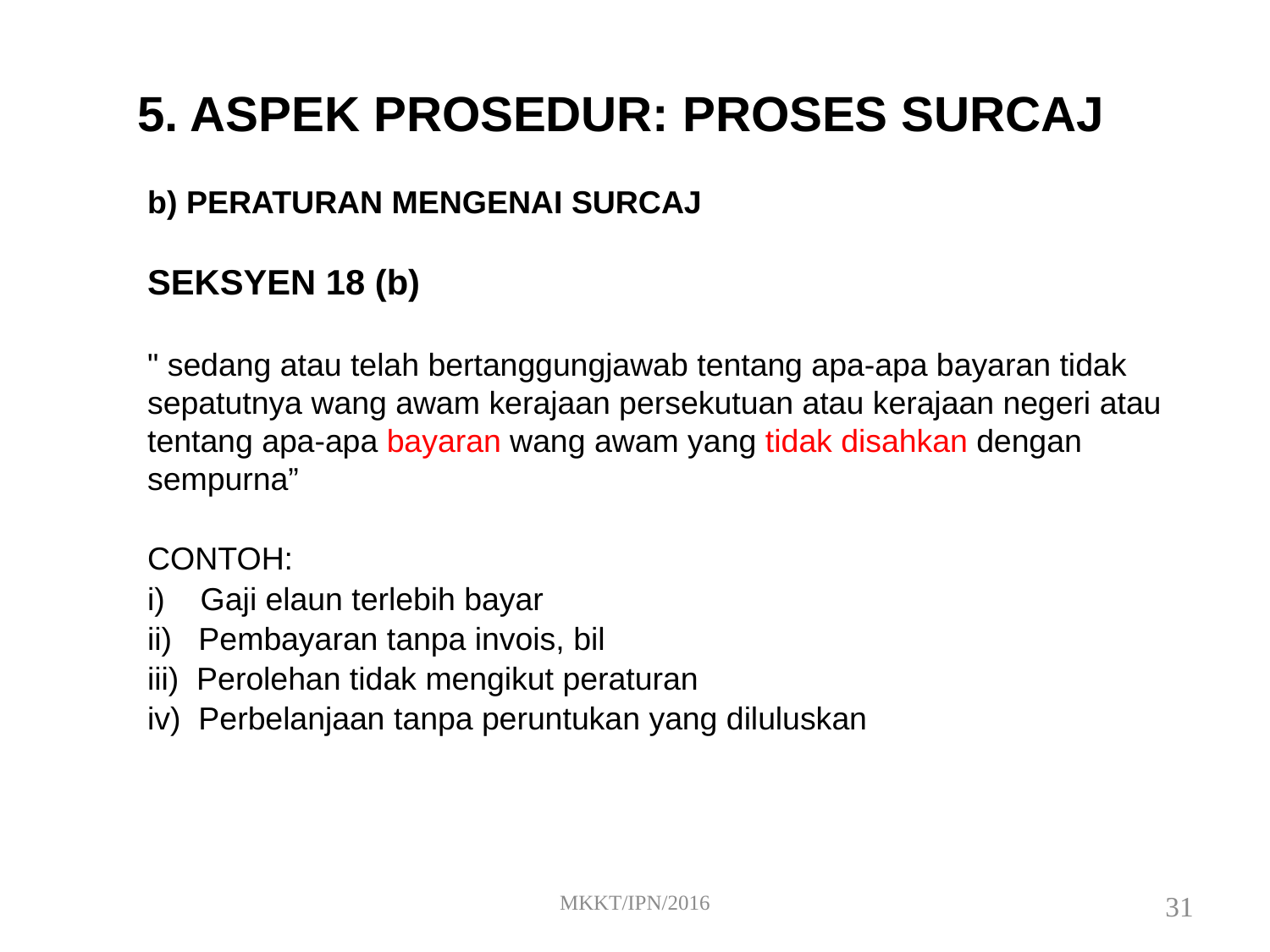

5. ASPEK PROSEDUR: PROSES SURCAJ
b) PERATURAN MENGENAI SURCAJ
SEKSYEN 18 (b)

" sedang atau telah bertanggungjawab tentang apa-apa bayaran tidak sepatutnya wang awam kerajaan persekutuan atau kerajaan negeri atau tentang apa-apa bayaran wang awam yang tidak disahkan dengan sempurna”

CONTOH:
i)    Gaji elaun terlebih bayar
ii)   Pembayaran tanpa invois, bil
iii)  Perolehan tidak mengikut peraturan
iv)  Perbelanjaan tanpa peruntukan yang diluluskan

MKKT/IPN/2016
31